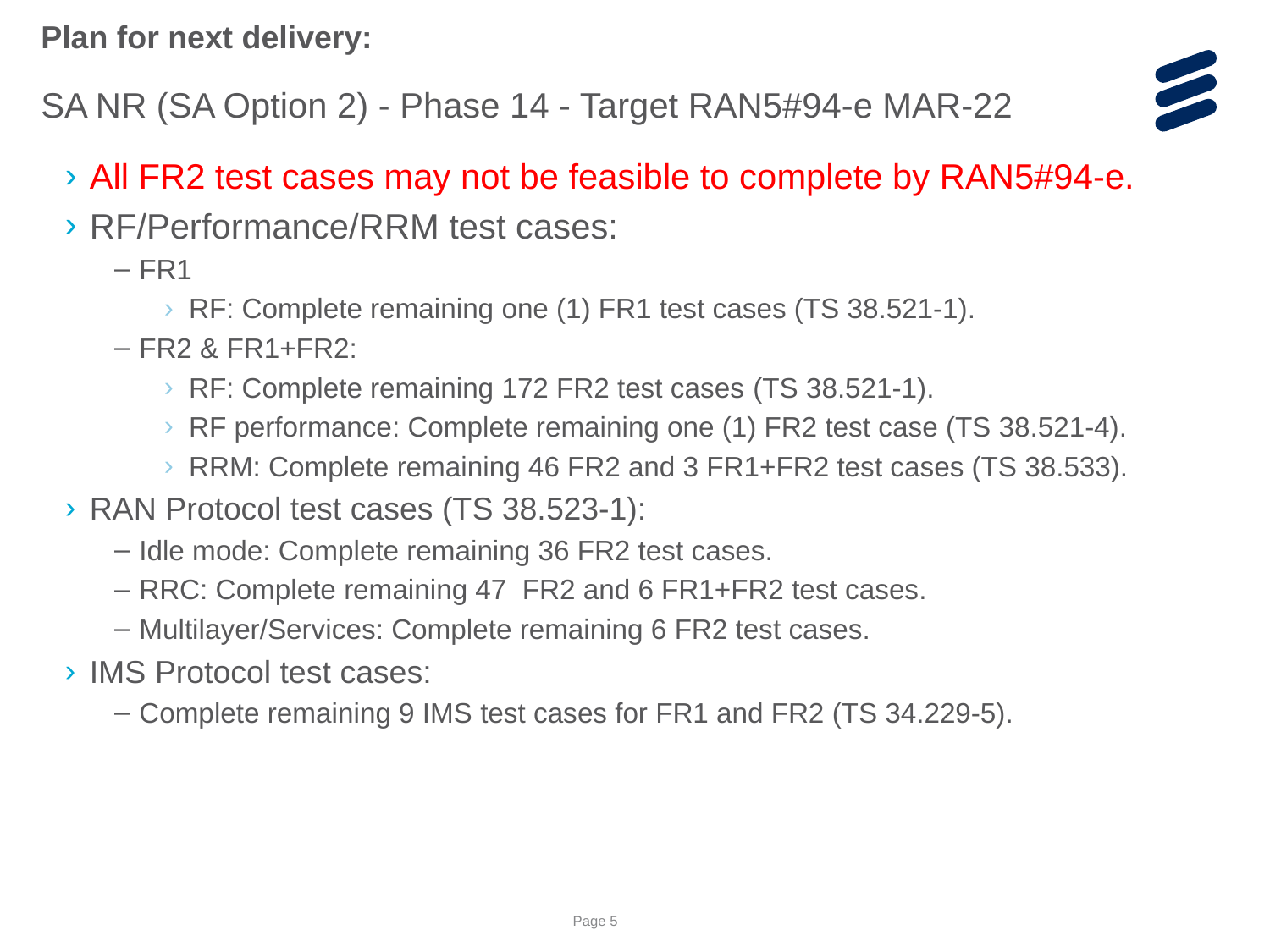

Plan for next delivery:
SA NR (SA Option 2) - Phase 14 - Target RAN5#94-e MAR-22
All FR2 test cases may not be feasible to complete by RAN5#94-e.
RF/Performance/RRM test cases:
FR1
RF: Complete remaining one (1) FR1 test cases (TS 38.521-1).
FR2 & FR1+FR2:
RF: Complete remaining 172 FR2 test cases (TS 38.521-1).
RF performance: Complete remaining one (1) FR2 test case (TS 38.521-4).
RRM: Complete remaining 46 FR2 and 3 FR1+FR2 test cases (TS 38.533).
RAN Protocol test cases (TS 38.523-1):
Idle mode: Complete remaining 36 FR2 test cases.
RRC: Complete remaining 47  FR2 and 6 FR1+FR2 test cases.
Multilayer/Services: Complete remaining 6 FR2 test cases.
IMS Protocol test cases:
Complete remaining 9 IMS test cases for FR1 and FR2 (TS 34.229-5).